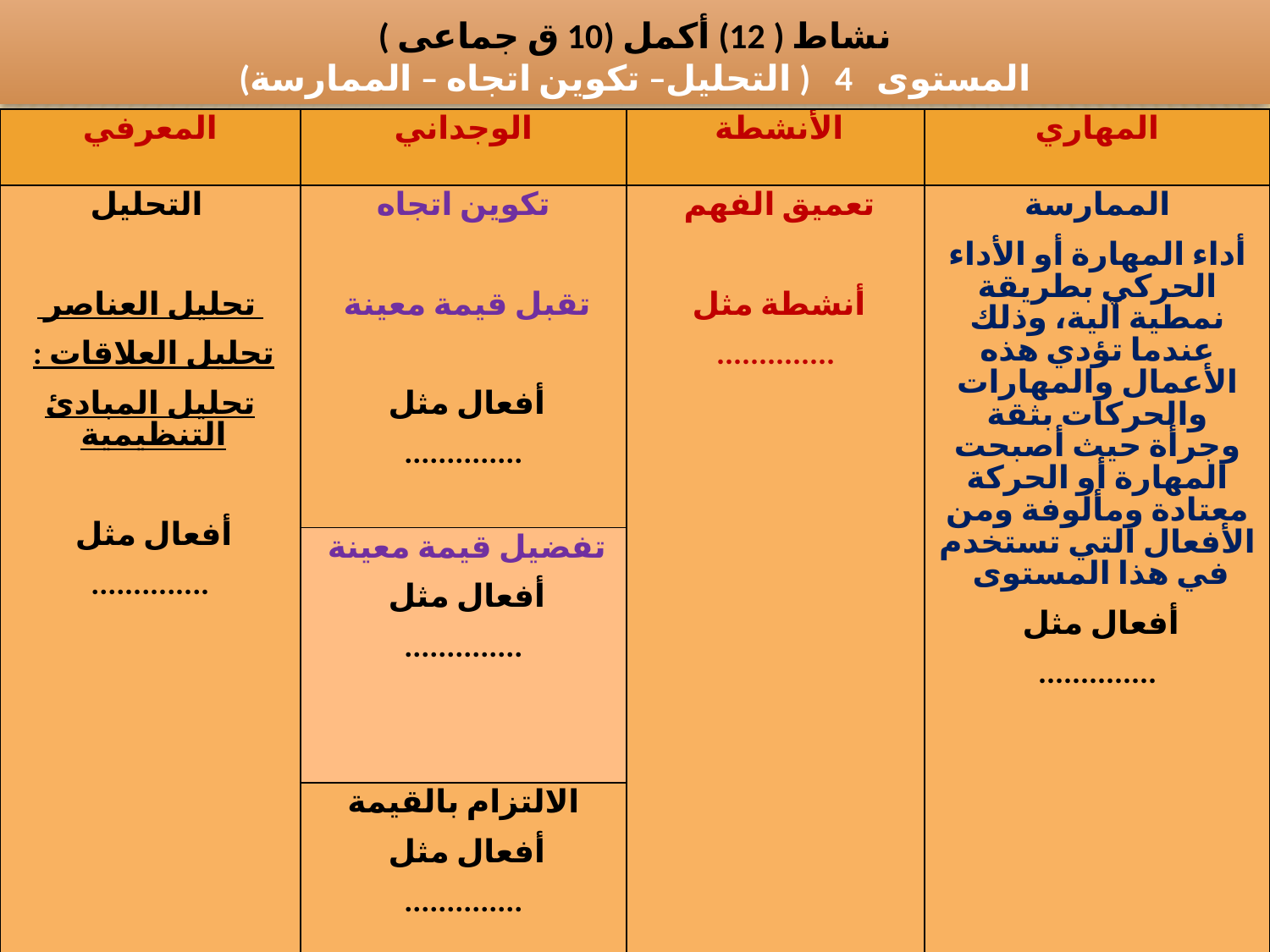

نشاط ( 12) أكمل (10 ق جماعى )
المستوى   4   ( التحليل– تكوين اتجاه – الممارسة)
| المعرفي | الوجداني | الأنشطة | المهاري |
| --- | --- | --- | --- |
| التحليل  تحليل العناصر تحليل العلاقات : تحليل المبادئ التنظيمية أفعال مثل .............. | تكوين اتجاه تقبل قيمة معينة أفعال مثل .............. | تعميق الفهم أنشطة مثل .............. | الممارسة أداء المهارة أو الأداء الحركي بطريقة نمطية آلية، وذلك عندما تؤدي هذه الأعمال والمهارات والحركات بثقة وجرأة حيث أصبحت المهارة أو الحركة معتادة ومألوفة ومن الأفعال التي تستخدم في هذا المستوى أفعال مثل .............. |
|  | تفضيل قيمة معينة أفعال مثل .............. |  |  |
|  | الالتزام بالقيمة أفعال مثل .............. |  |  |